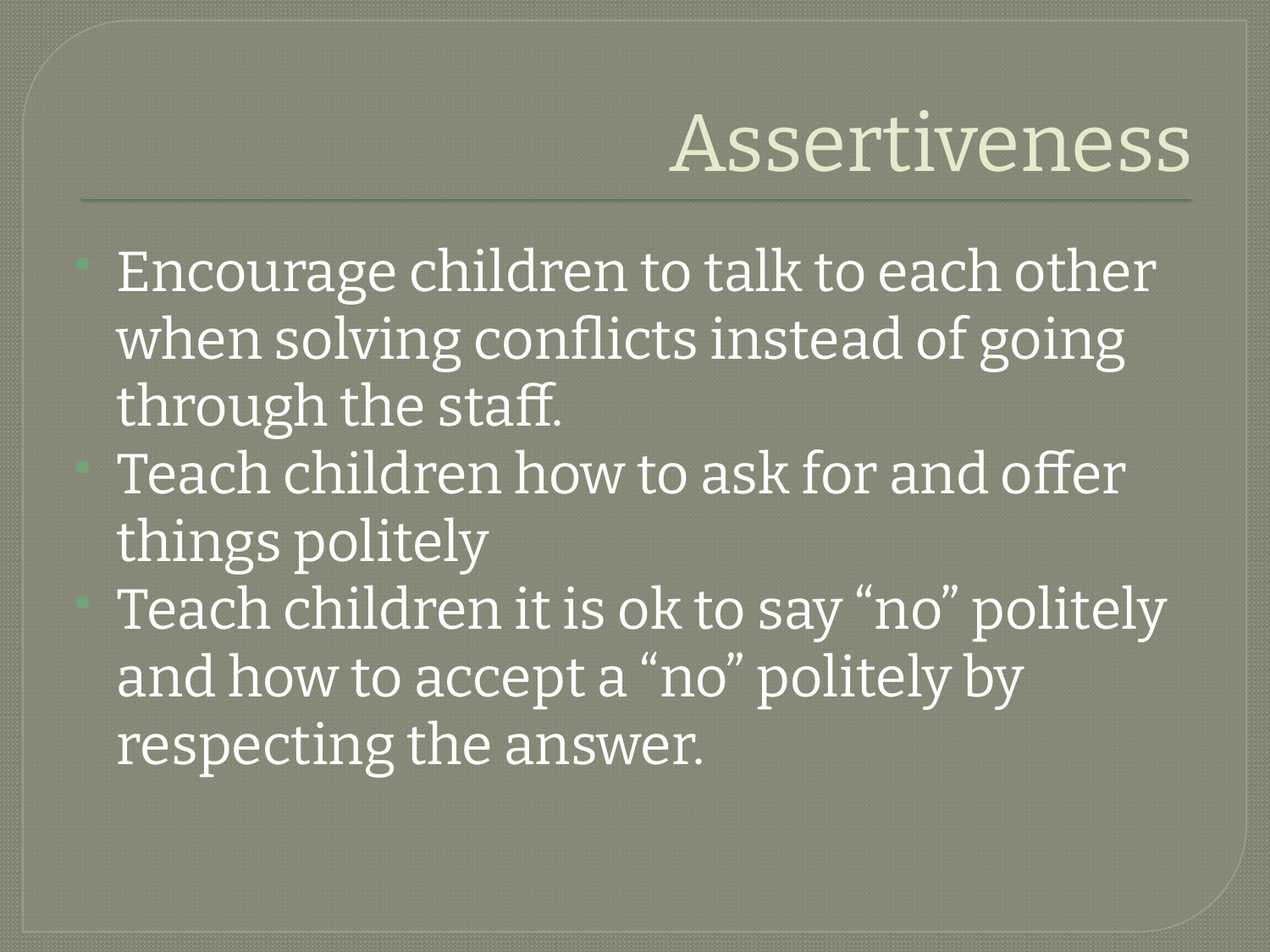

# Assertiveness
Encourage children to talk to each other when solving conflicts instead of going through the staff.
Teach children how to ask for and offer things politely
Teach children it is ok to say “no” politely and how to accept a “no” politely by respecting the answer.